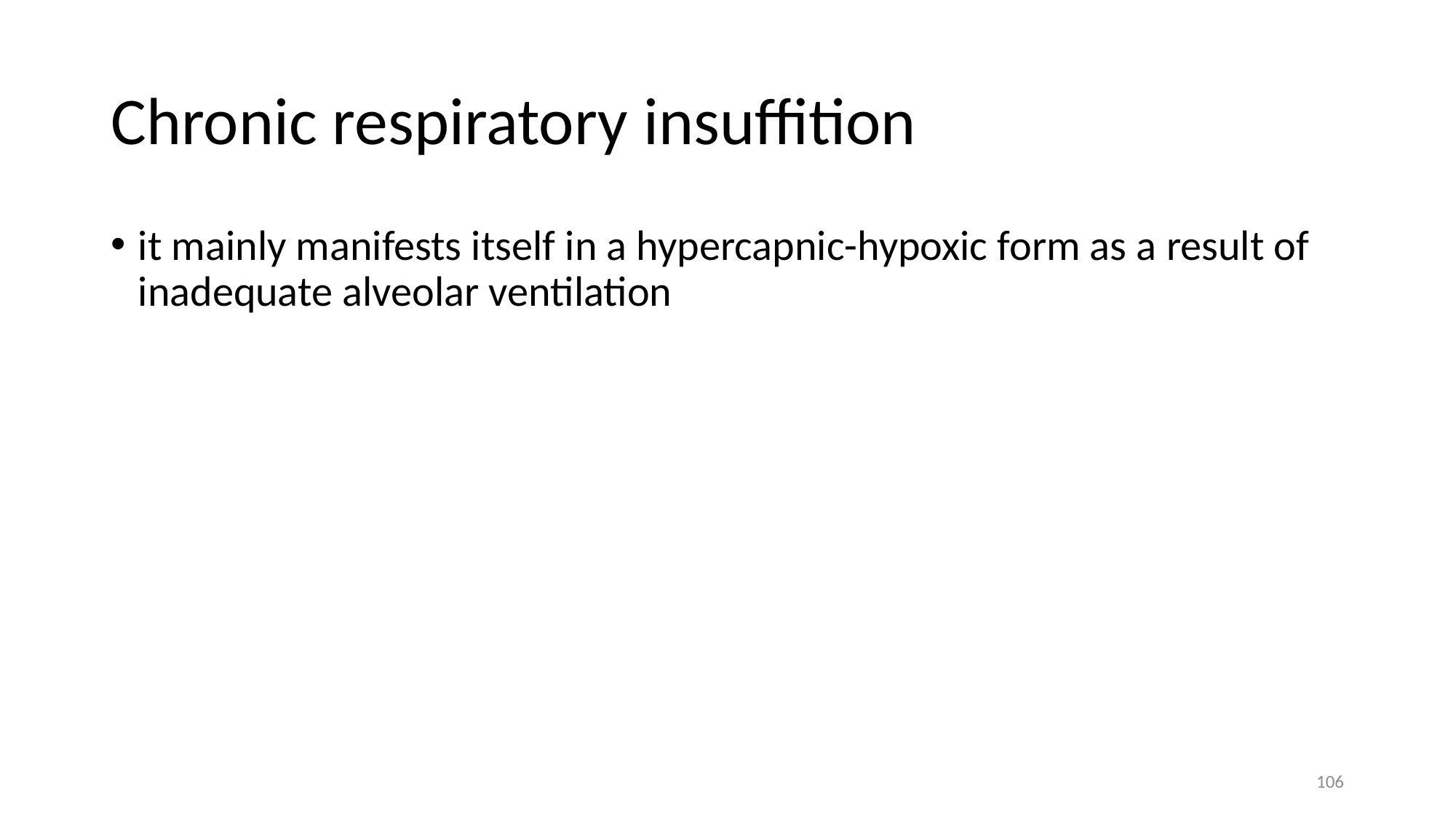

# Chronic respiratory insuffition
it mainly manifests itself in a hypercapnic-hypoxic form as a result of inadequate alveolar ventilation
106